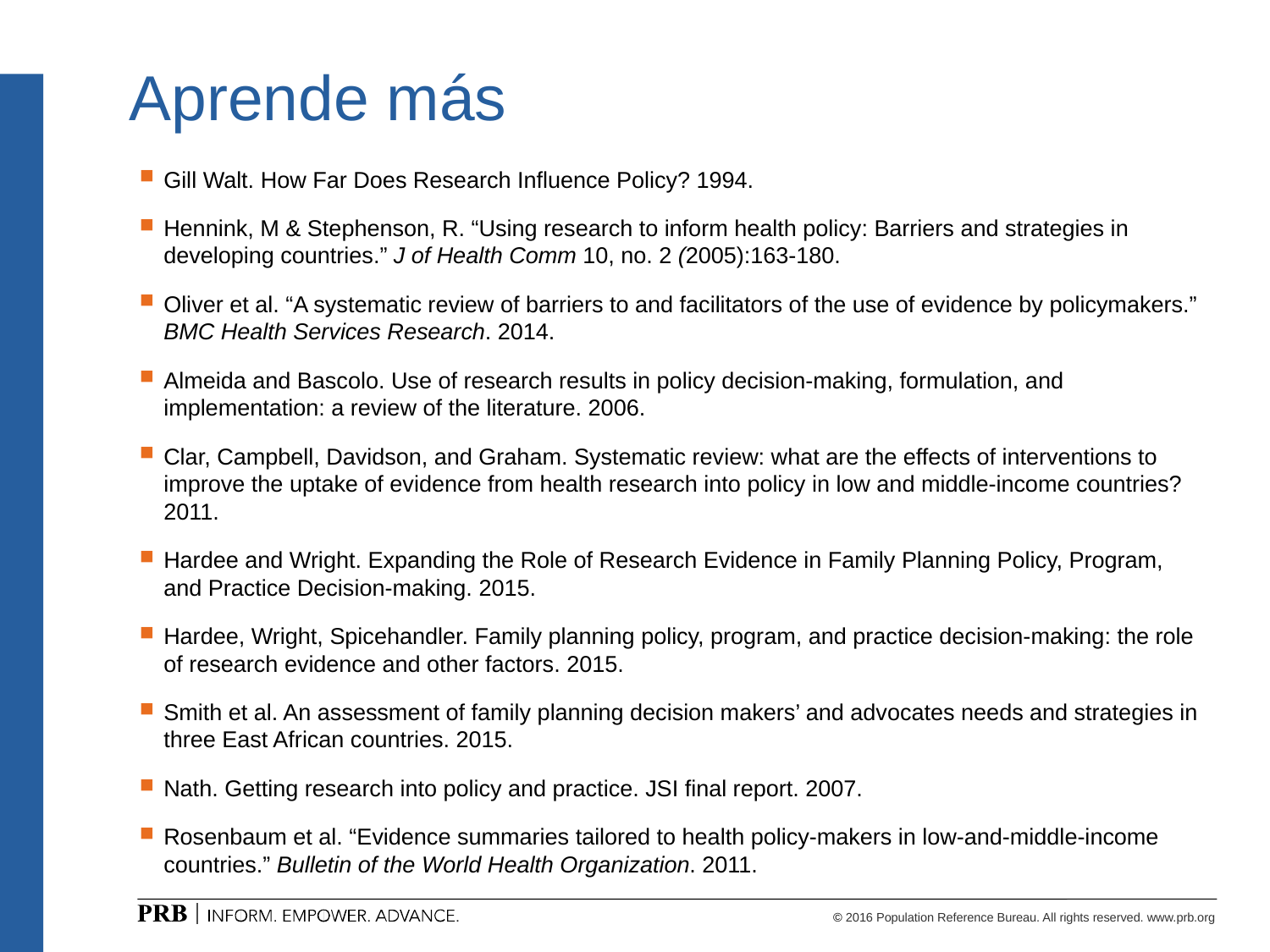

Aprende más
Gill Walt. How Far Does Research Influence Policy? 1994.
Hennink, M & Stephenson, R. “Using research to inform health policy: Barriers and strategies in developing countries.” J of Health Comm 10, no. 2 (2005):163-180.
Oliver et al. “A systematic review of barriers to and facilitators of the use of evidence by policymakers.” BMC Health Services Research. 2014.
Almeida and Bascolo. Use of research results in policy decision-making, formulation, and implementation: a review of the literature. 2006.
Clar, Campbell, Davidson, and Graham. Systematic review: what are the effects of interventions to improve the uptake of evidence from health research into policy in low and middle-income countries? 2011.
Hardee and Wright. Expanding the Role of Research Evidence in Family Planning Policy, Program, and Practice Decision-making. 2015.
Hardee, Wright, Spicehandler. Family planning policy, program, and practice decision-making: the role of research evidence and other factors. 2015.
Smith et al. An assessment of family planning decision makers’ and advocates needs and strategies in three East African countries. 2015.
Nath. Getting research into policy and practice. JSI final report. 2007.
Rosenbaum et al. “Evidence summaries tailored to health policy-makers in low-and-middle-income countries.” Bulletin of the World Health Organization. 2011.